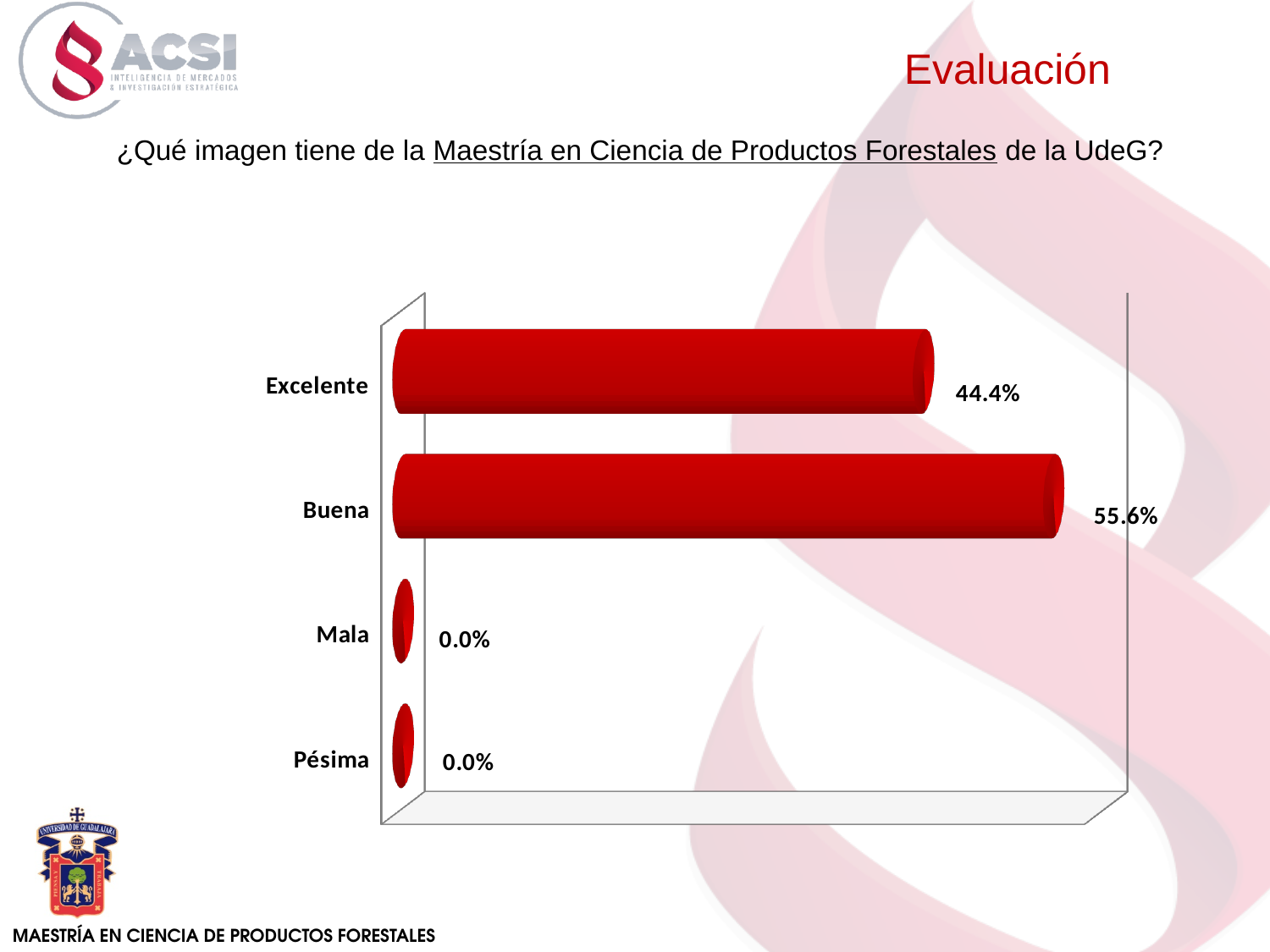

Evaluación
¿Qué imagen tiene de la Maestría en Ciencia de Productos Forestales de la UdeG?

[unsupported chart]